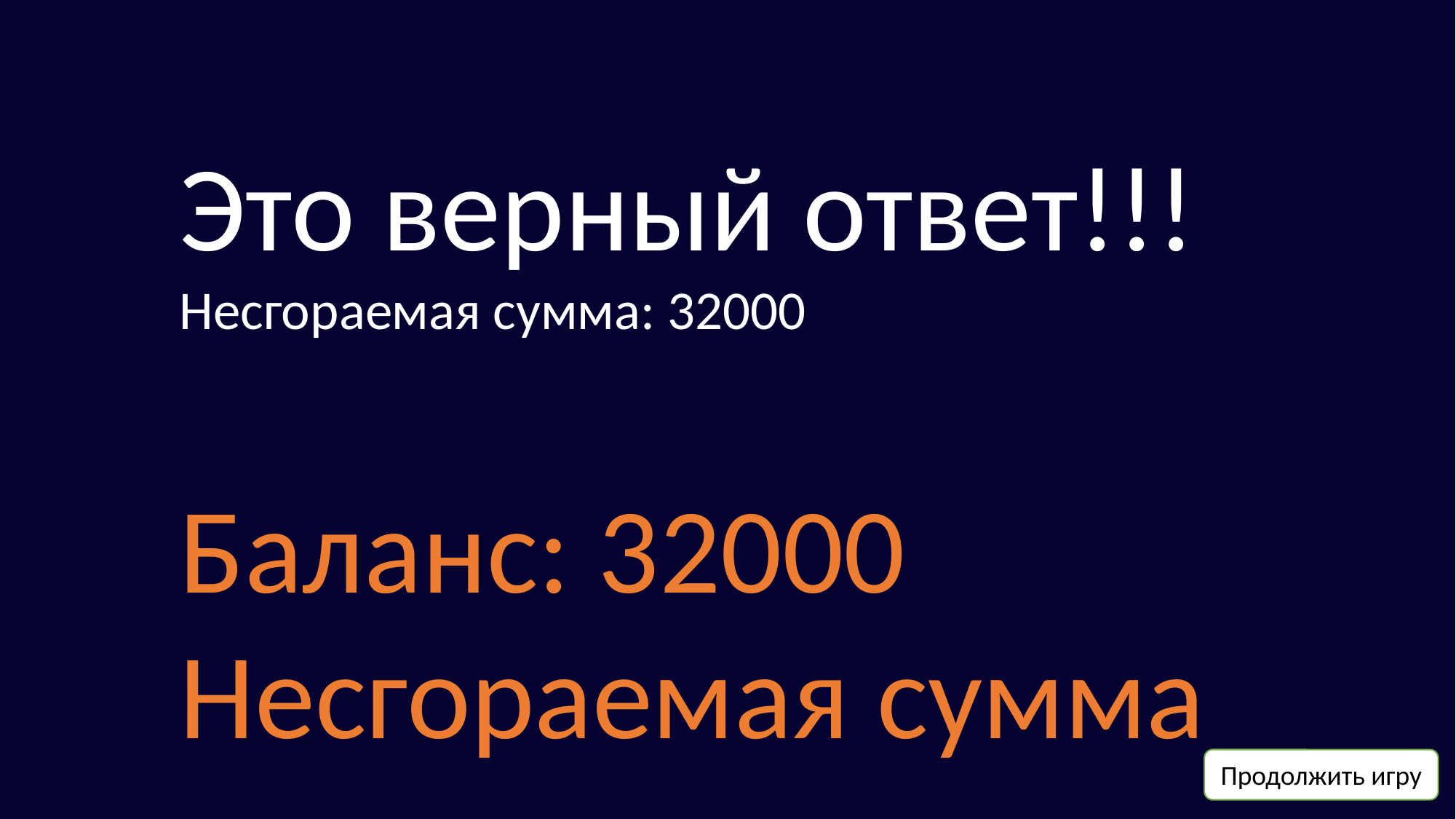

Это верный ответ!!!
Несгораемая сумма: 32000

Баланс: 32000
Несгораемая сумма
Продолжить игру